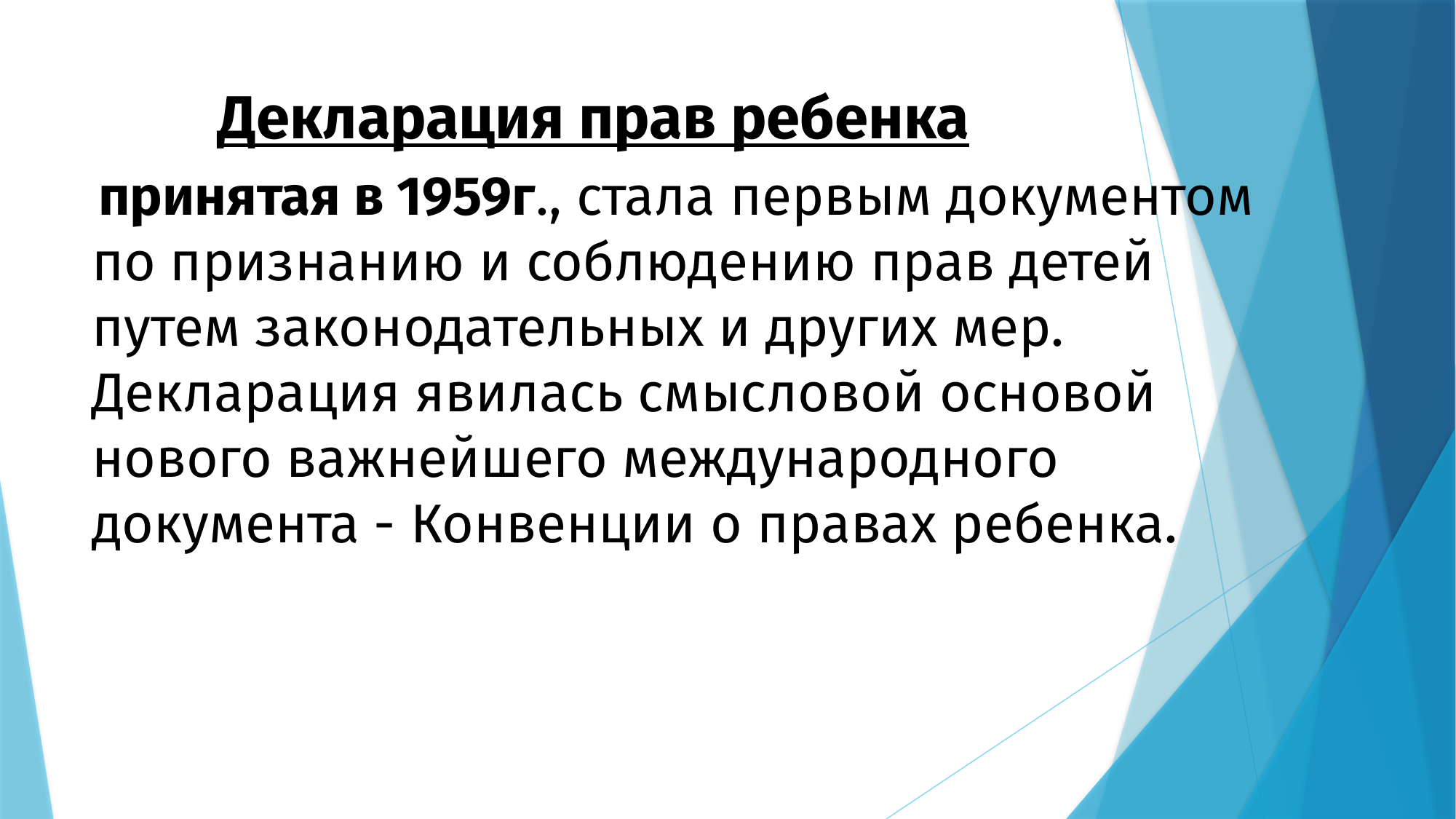

# Декларация прав ребенка
 принятая в 1959г., стала первым документом по признанию и соблюдению прав детей путем законодательных и других мер. Декларация явилась смысловой основой нового важнейшего международного документа - Конвенции о правах ребенка.